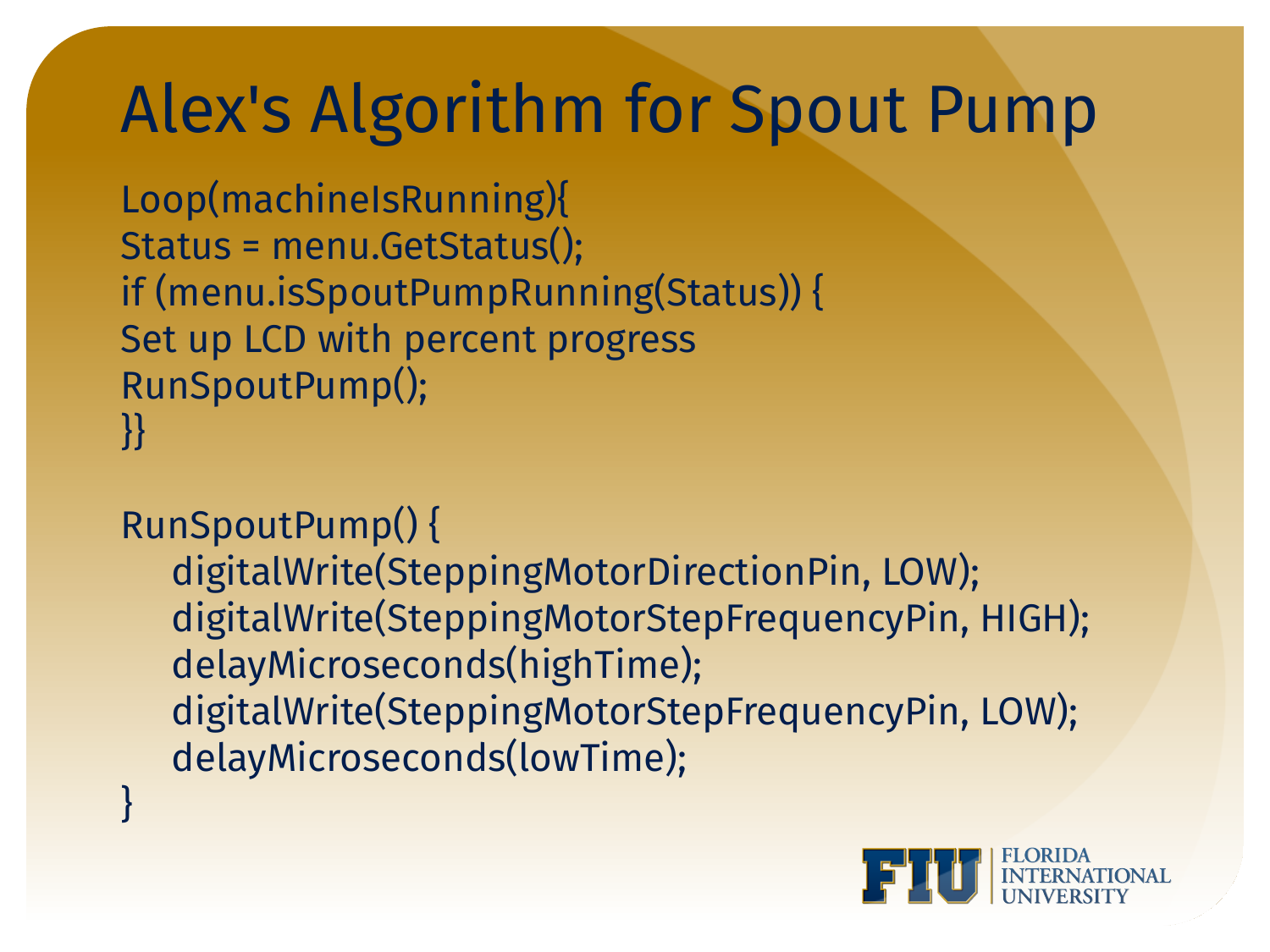

# Alex's Algorithm for Spout Pump
Loop(machineIsRunning){
Status = menu.GetStatus();
if (menu.isSpoutPumpRunning(Status)) {
Set up LCD with percent progress
RunSpoutPump();
}}

RunSpoutPump() {
     digitalWrite(SteppingMotorDirectionPin, LOW);
     digitalWrite(SteppingMotorStepFrequencyPin, HIGH);
     delayMicroseconds(highTime);
     digitalWrite(SteppingMotorStepFrequencyPin, LOW);
     delayMicroseconds(lowTime);
}